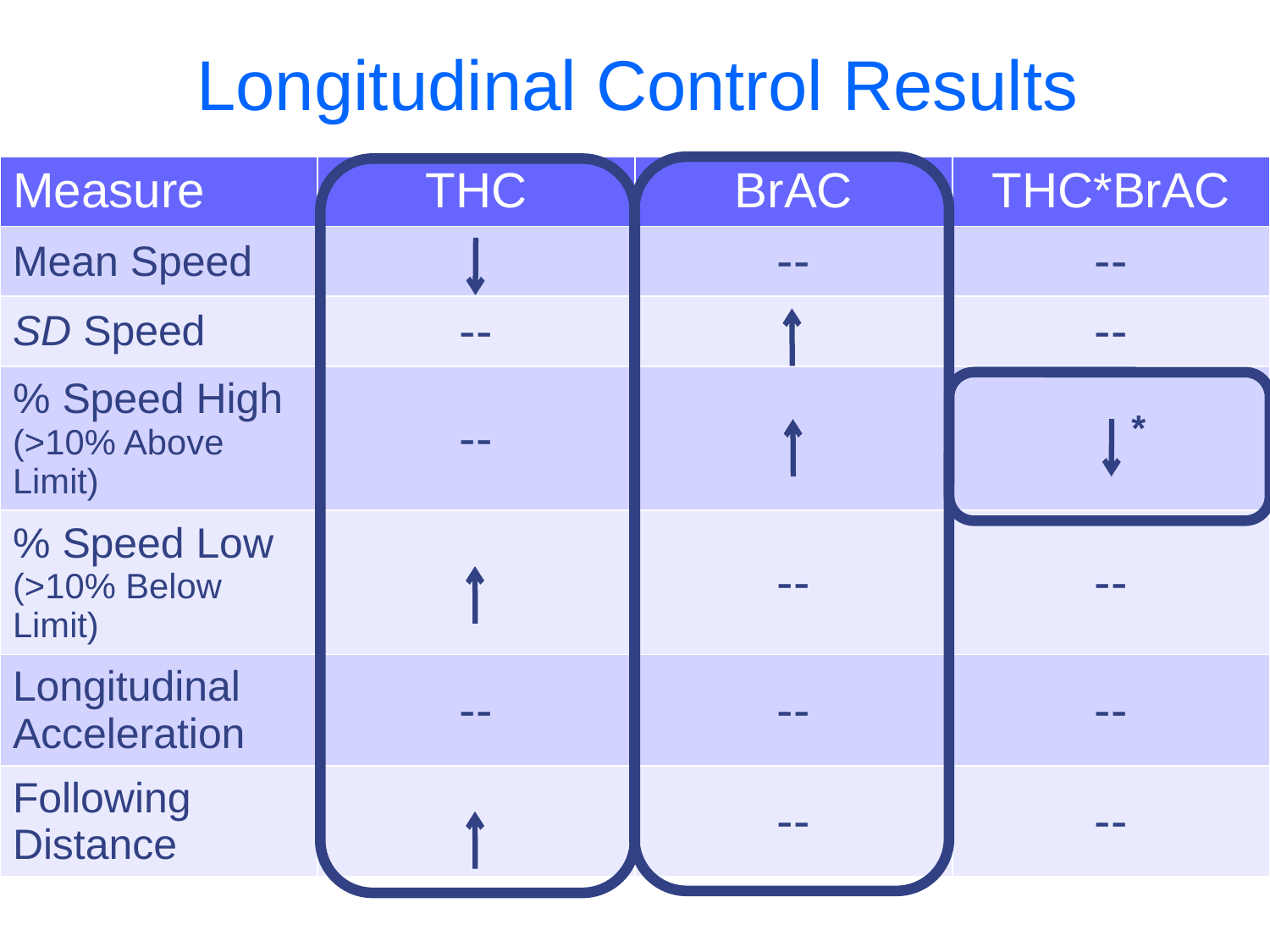

# Longitudinal Control Results
| Measure | THC | BrAC | THC\*BrAC |
| --- | --- | --- | --- |
| Mean Speed |  | -- | -- |
| SD Speed | -- |  | -- |
| % Speed High (>10% Above Limit) | -- |  | \* |
| % Speed Low (>10% Below Limit) |  | -- | -- |
| Longitudinal Acceleration | -- | -- | -- |
| Following Distance |  | -- | -- |